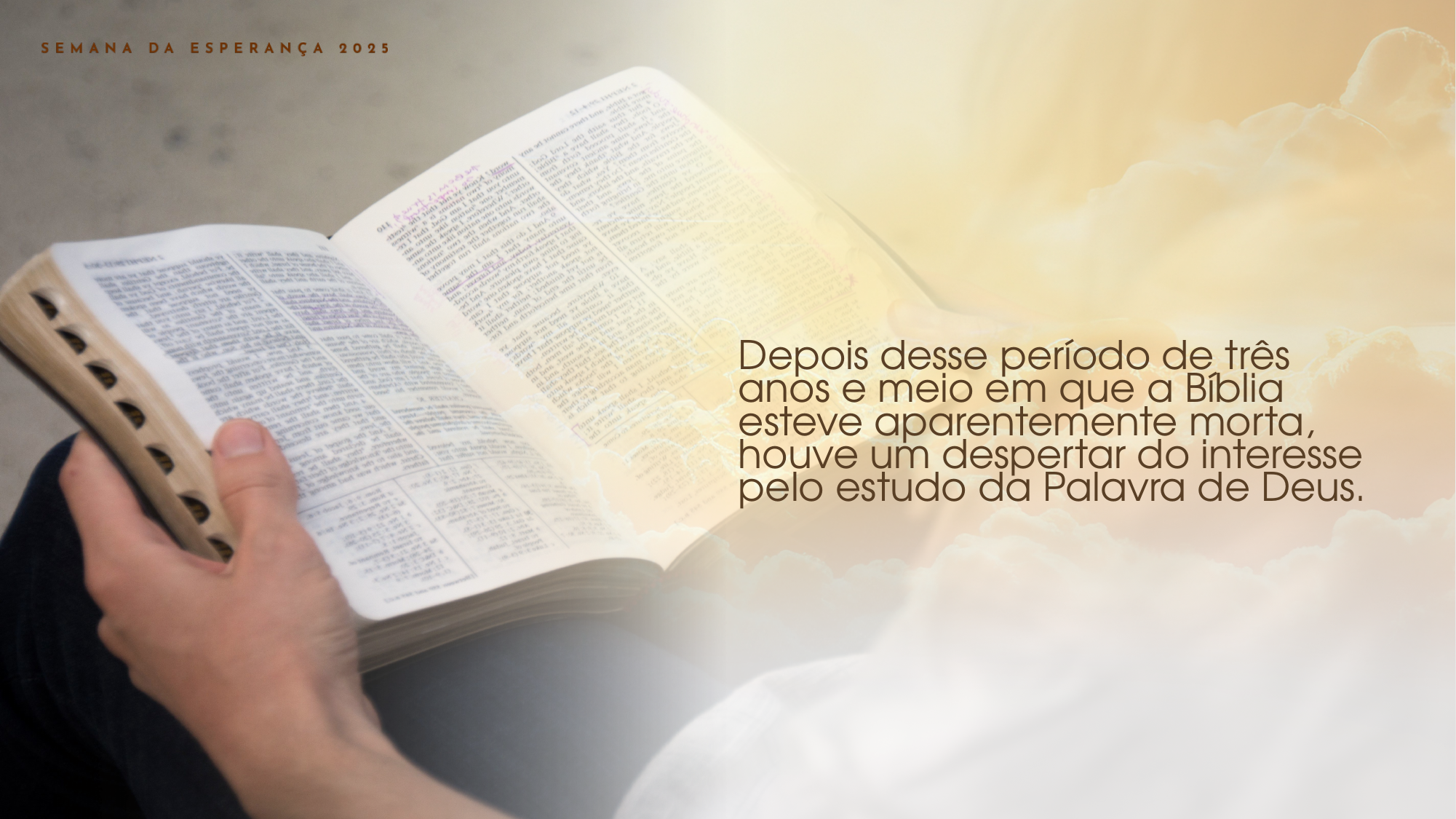

Depois desse período de três anos e meio em que a Bíblia esteve aparentemente morta, houve um despertar do interesse pelo estudo da Palavra de Deus.